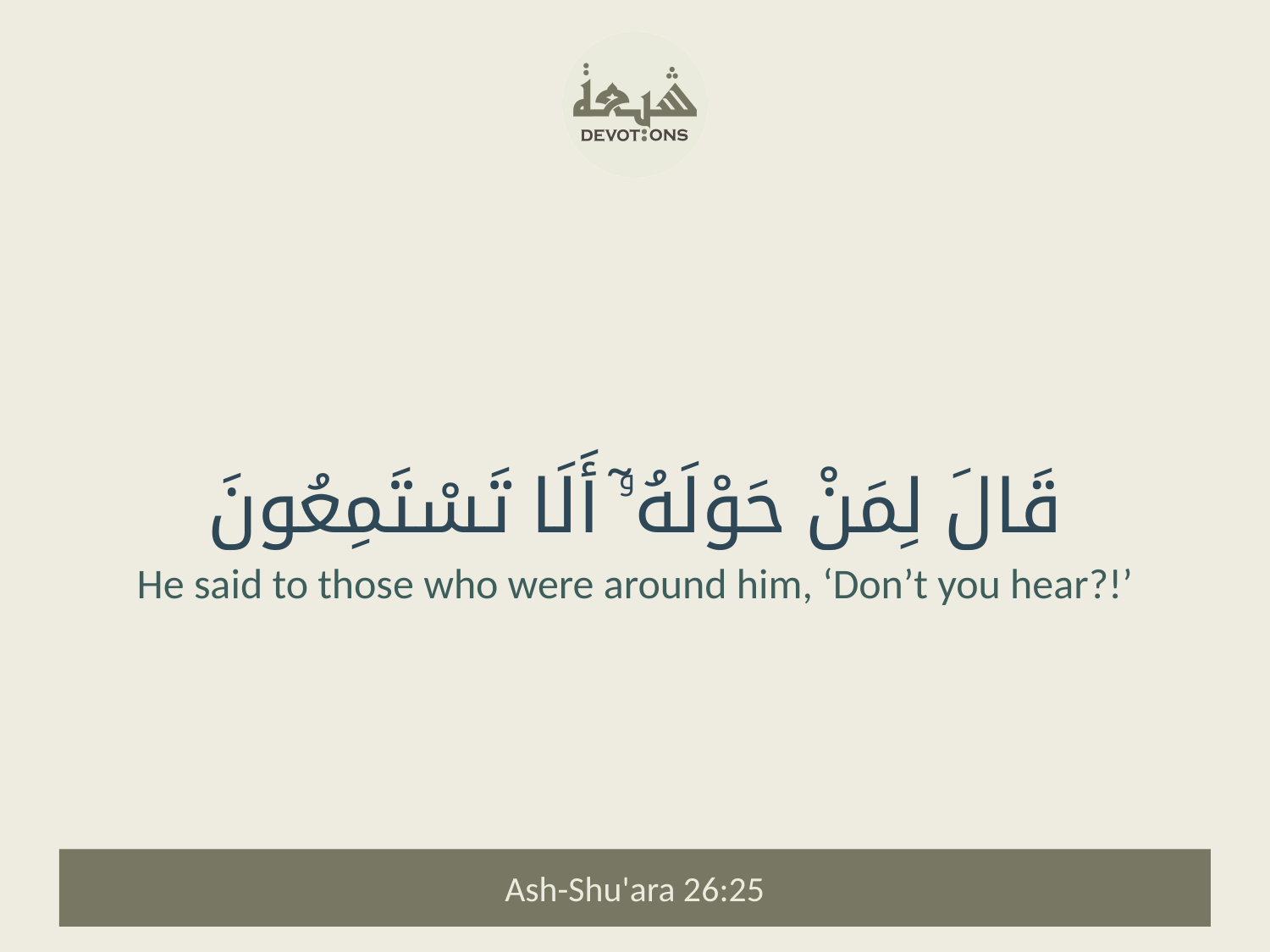

قَالَ لِمَنْ حَوْلَهُۥٓ أَلَا تَسْتَمِعُونَ
He said to those who were around him, ‘Don’t you hear?!’
Ash-Shu'ara 26:25